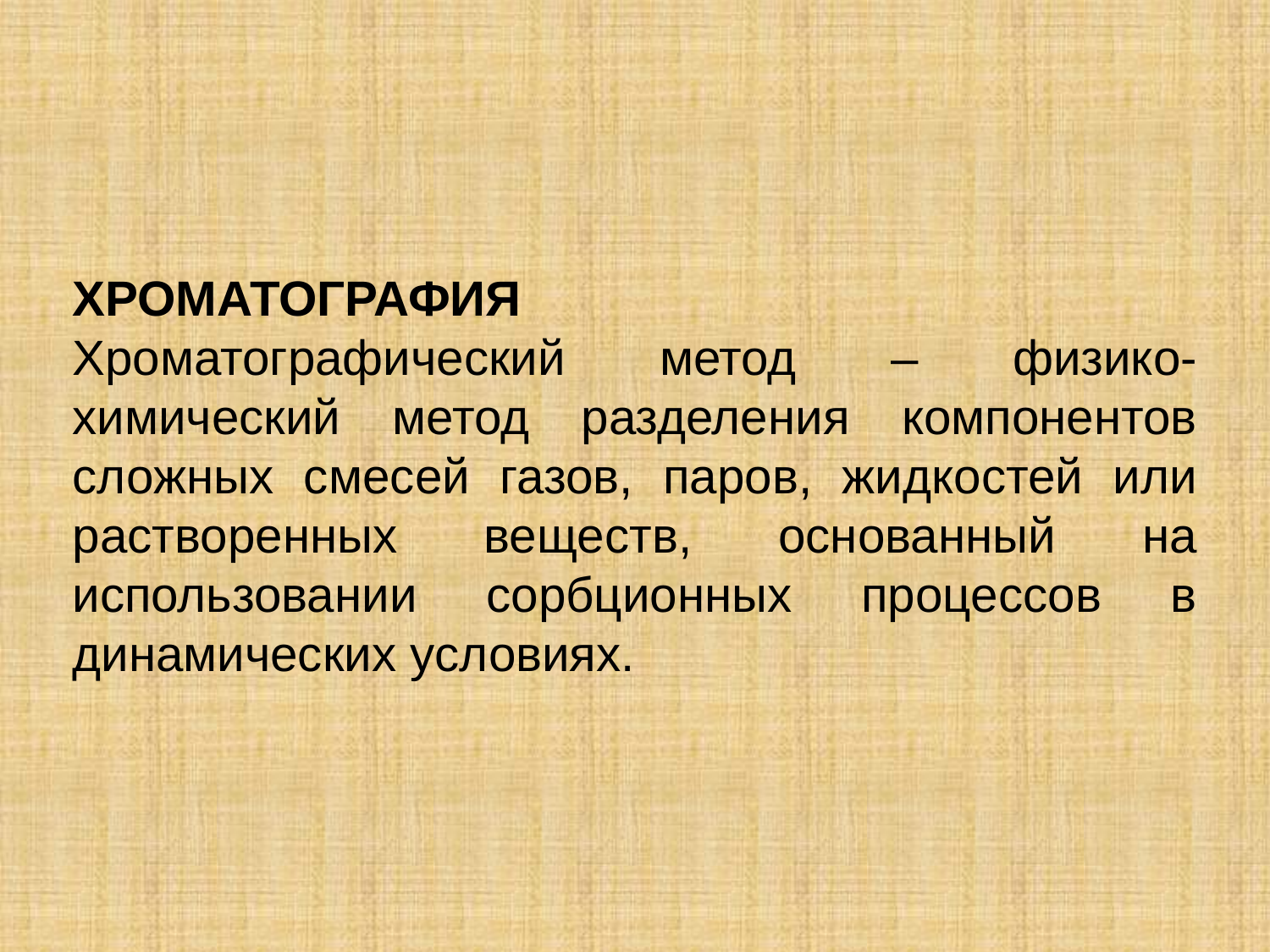

ХРОМАТОГРАФИЯ
Хроматографический метод – физико-химический метод разделения компонентов сложных смесей газов, паров, жидкостей или растворенных веществ, основанный на использовании сорбционных процессов в динамических условиях.